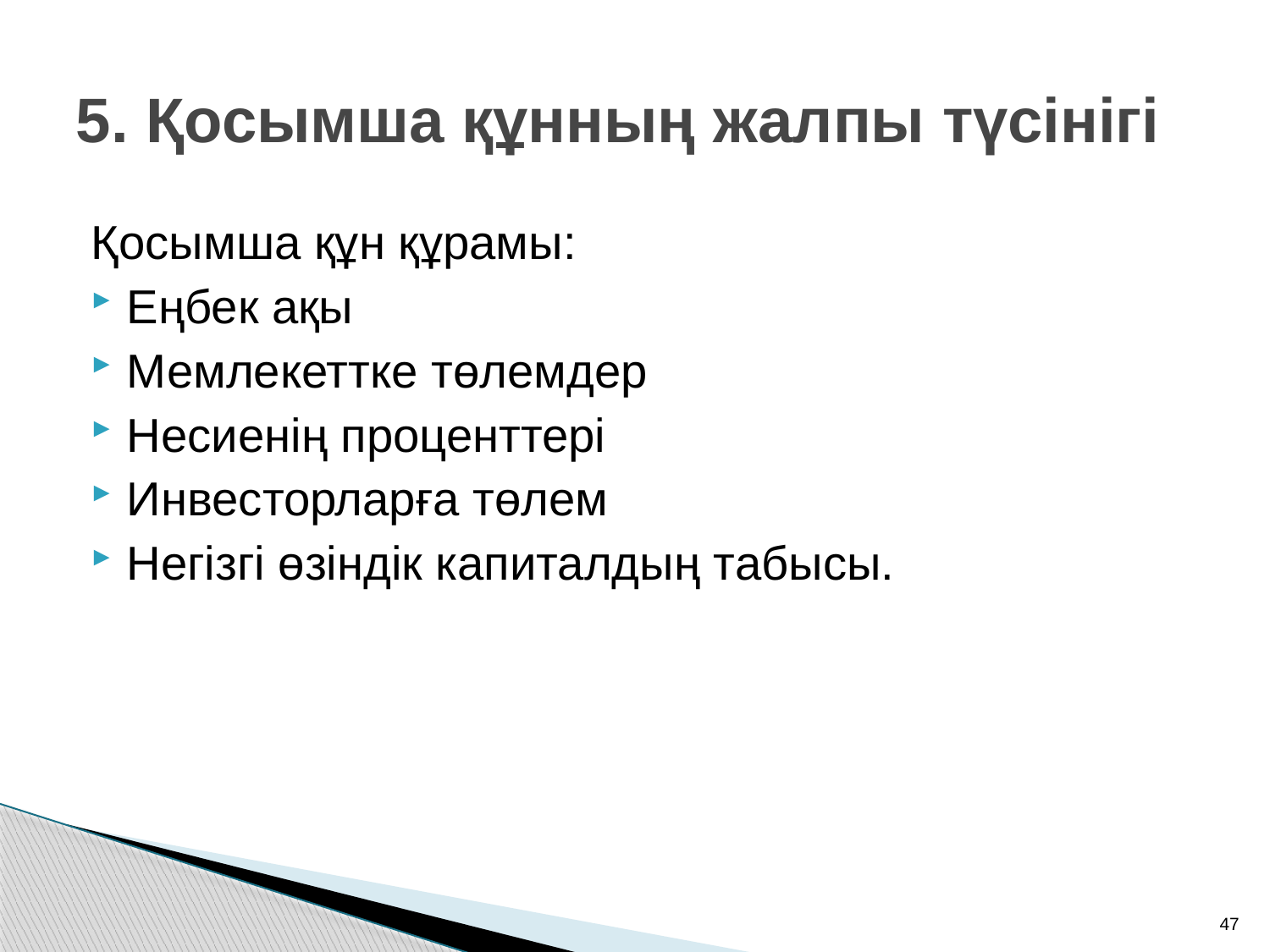

# 5. Қосымша құнның жалпы түсінігі
Қосымша құн құрамы:
Еңбек ақы
Мемлекеттке төлемдер
Несиенің проценттері
Инвесторларға төлем
Негізгі өзіндік капиталдың табысы.

47